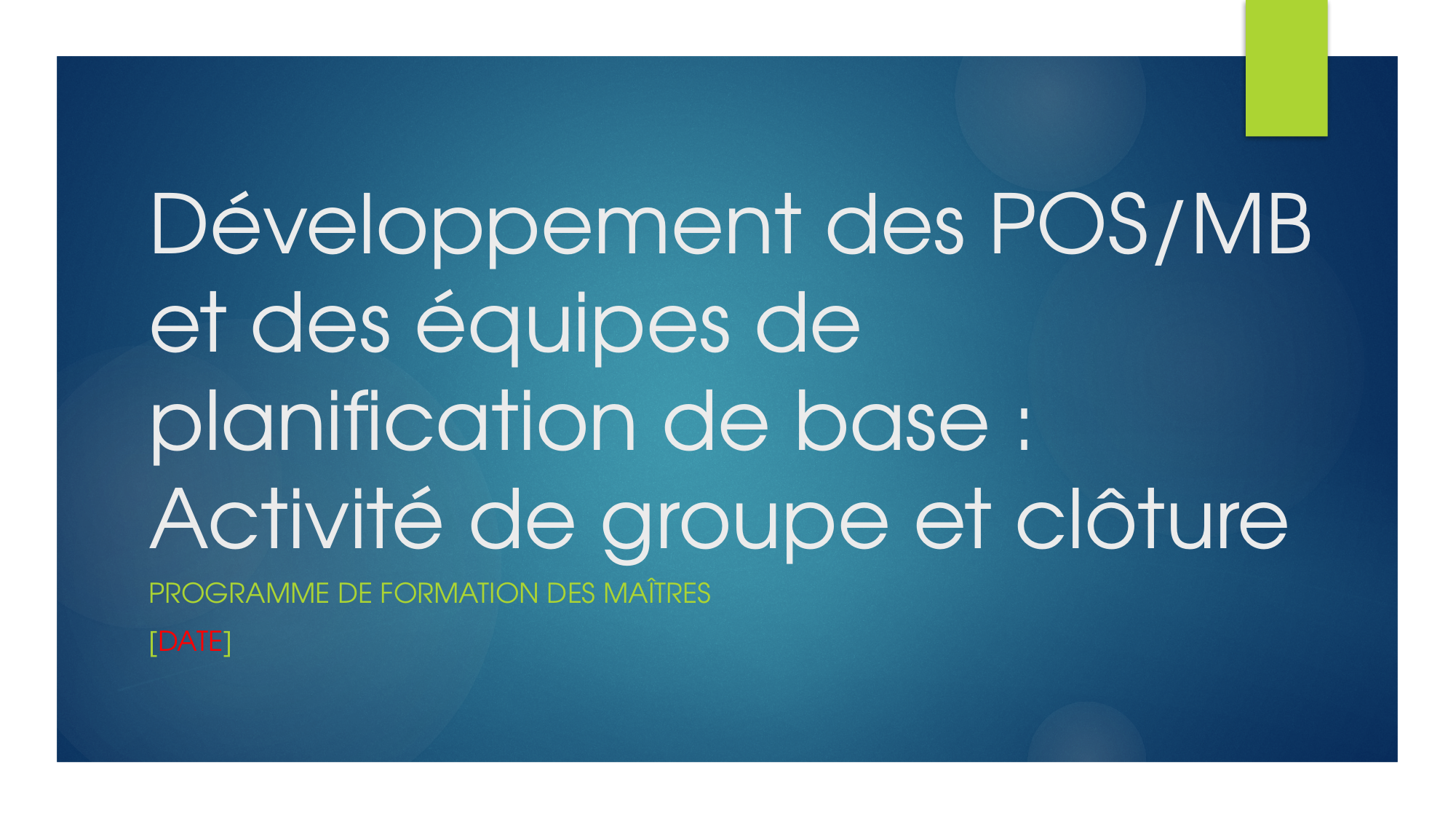

# Développement des POS/MB et des équipes de planification de base : Activité de groupe et clôture
Programme de formation des maîtres
[date]